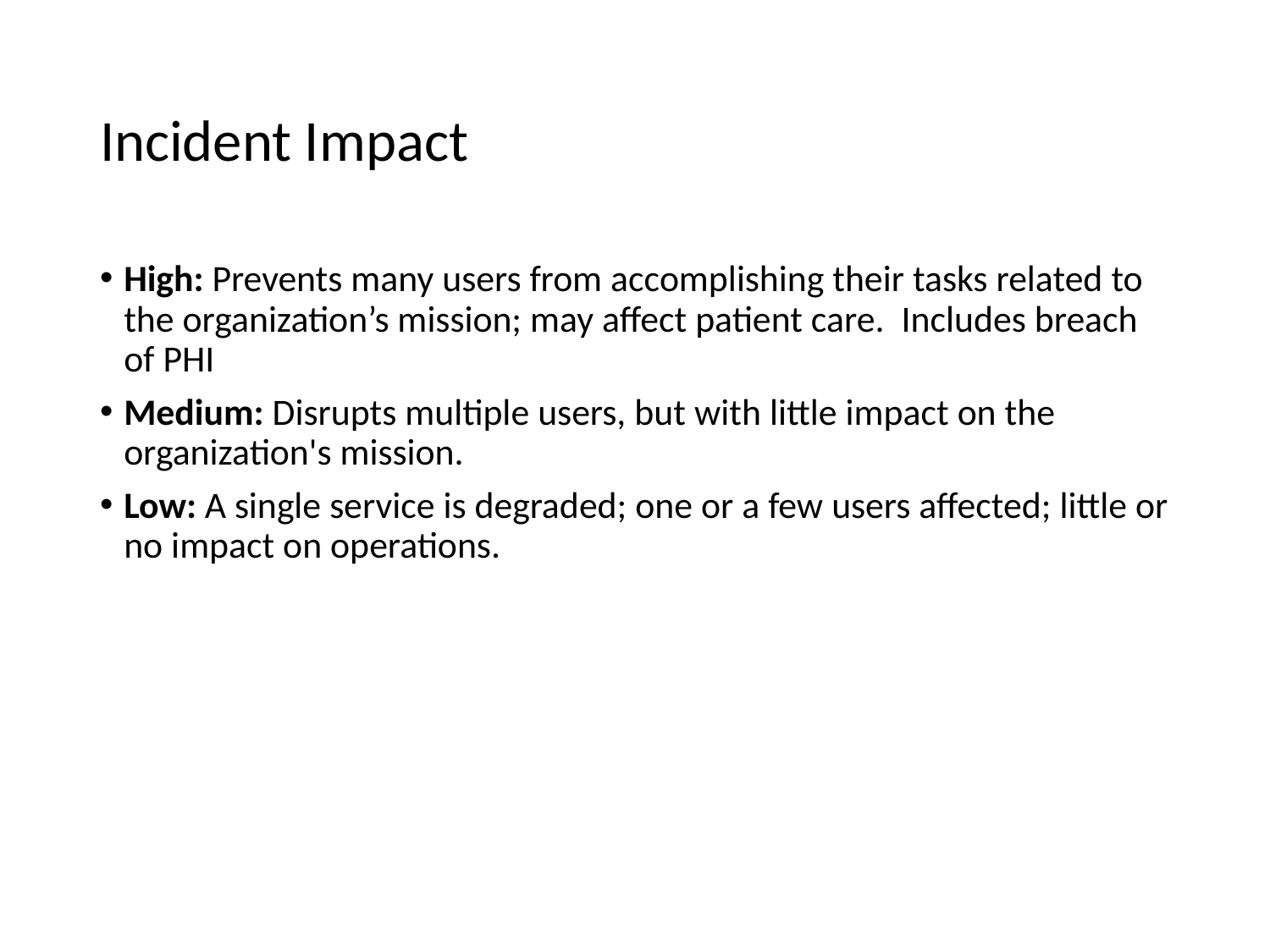

# Incident Impact
High: Prevents many users from accomplishing their tasks related to the organization’s mission; may affect patient care.  Includes breach of PHI
Medium: Disrupts multiple users, but with little impact on the organization's mission.
Low: A single service is degraded; one or a few users affected; little or no impact on operations.